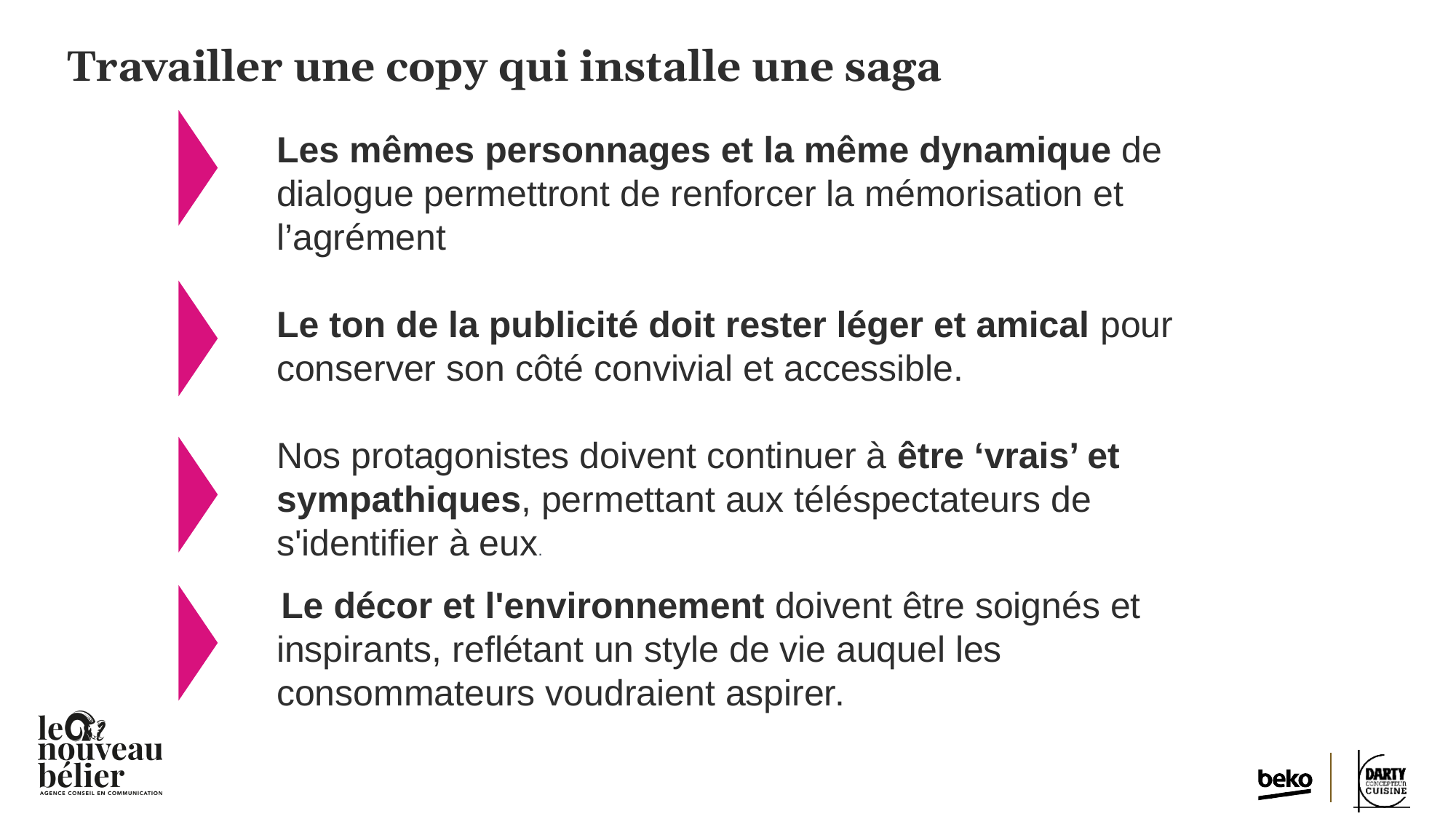

Travailler une copy qui installe une saga
Les mêmes personnages et la même dynamique de dialogue permettront de renforcer la mémorisation et l’agrément

Le ton de la publicité doit rester léger et amical pour conserver son côté convivial et accessible.

Nos protagonistes doivent continuer à être ‘vrais’ et sympathiques, permettant aux téléspectateurs de s'identifier à eux.

 Le décor et l'environnement doivent être soignés et inspirants, reflétant un style de vie auquel les consommateurs voudraient aspirer.